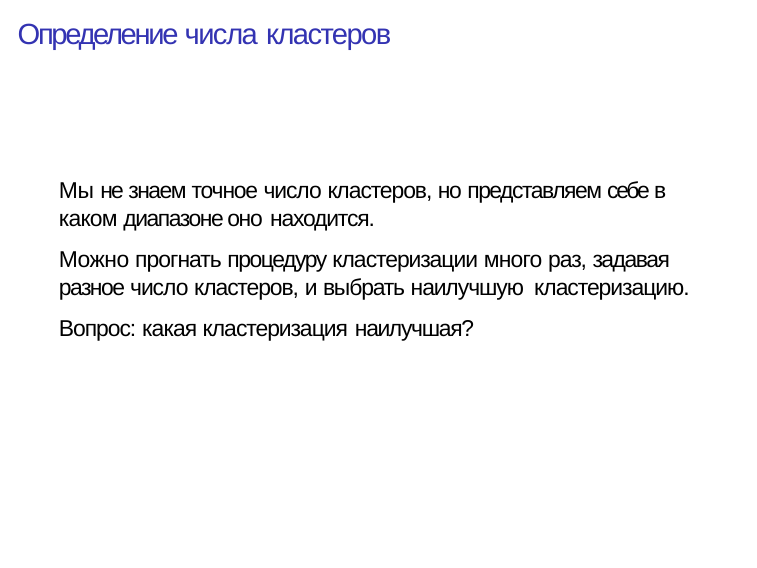

# Определение числа кластеров
Мы не знаем точное число кластеров, но представляем себе в  каком диапазоне оно находится.
Можно прогнать процедуру кластеризации много раз, задавая  разное число кластеров, и выбрать наилучшую кластеризацию.
Вопрос: какая кластеризация наилучшая?